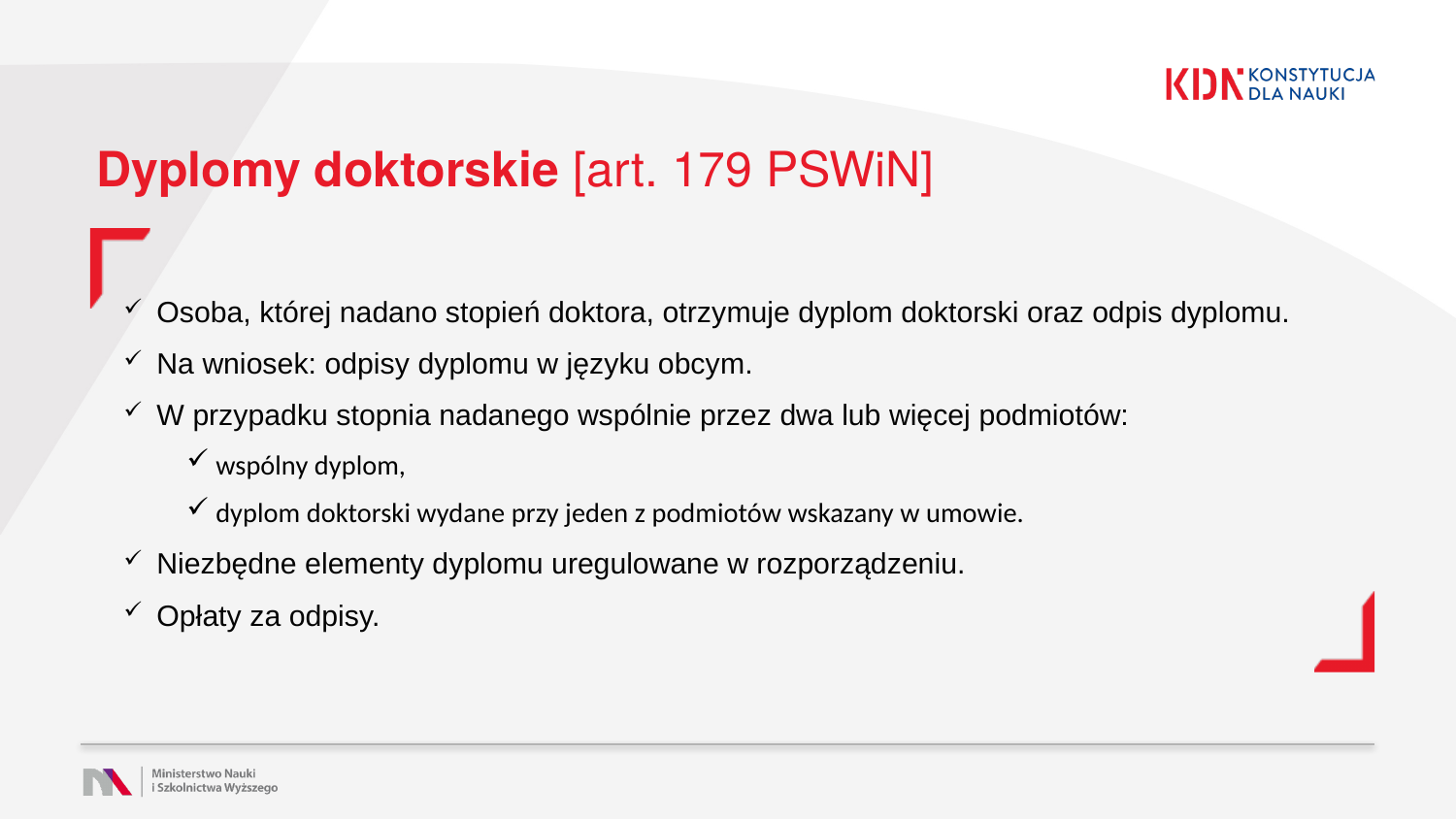

# Dyplomy doktorskie [art. 179 PSWiN]
Osoba, której nadano stopień doktora, otrzymuje dyplom doktorski oraz odpis dyplomu.
Na wniosek: odpisy dyplomu w języku obcym.
W przypadku stopnia nadanego wspólnie przez dwa lub więcej podmiotów:
wspólny dyplom,
dyplom doktorski wydane przy jeden z podmiotów wskazany w umowie.
Niezbędne elementy dyplomu uregulowane w rozporządzeniu.
Opłaty za odpisy.